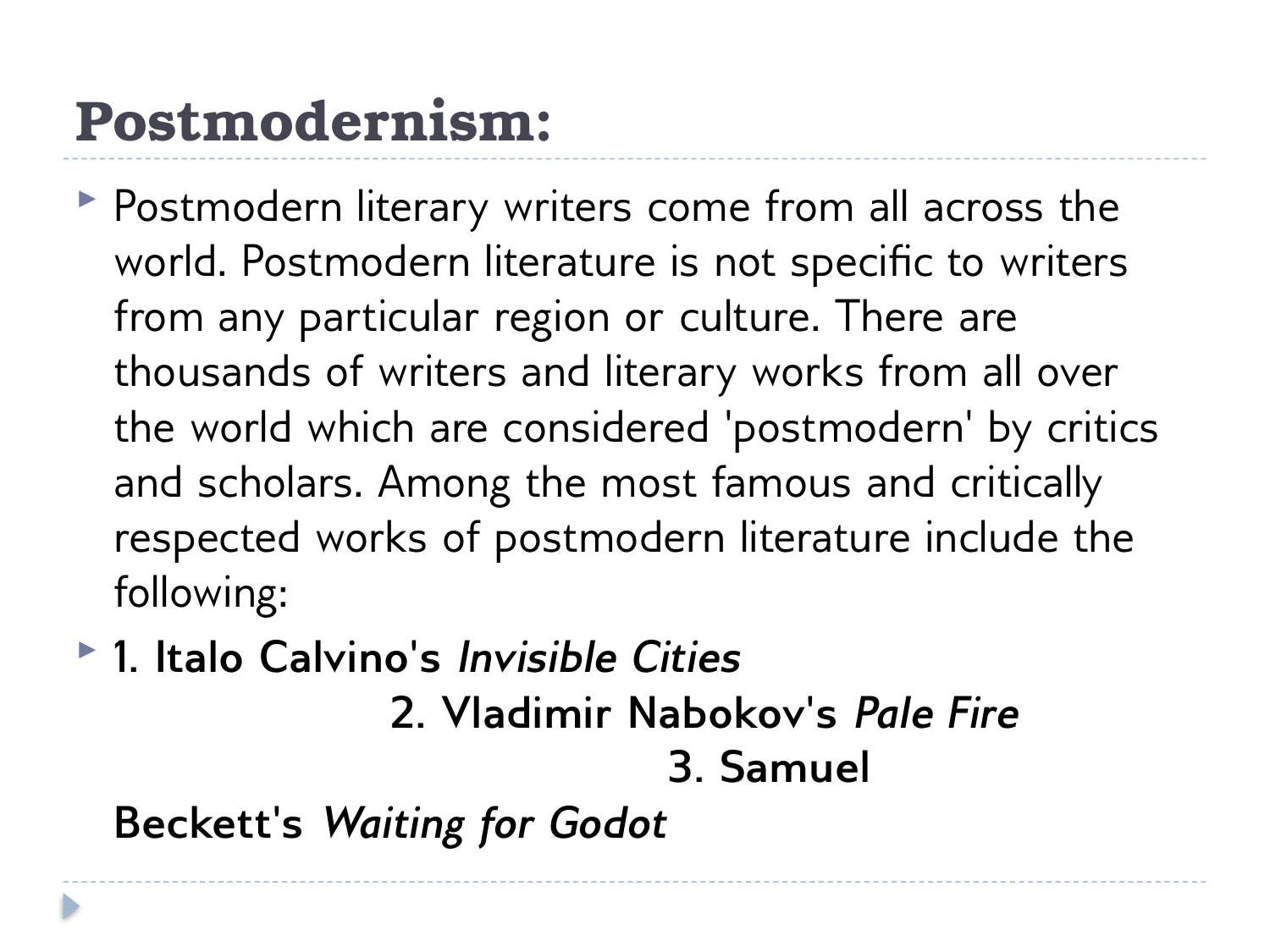

# Postmodernism:
Postmodern literary writers come from all across the world. Postmodern literature is not specific to writers from any particular region or culture. There are thousands of writers and literary works from all over the world which are considered 'postmodern' by critics and scholars. Among the most famous and critically respected works of postmodern literature include the following:
1. Italo Calvino's Invisible Cities                                                     2. Vladimir Nabokov's Pale Fire                                                 3. Samuel Beckett's Waiting for Godot